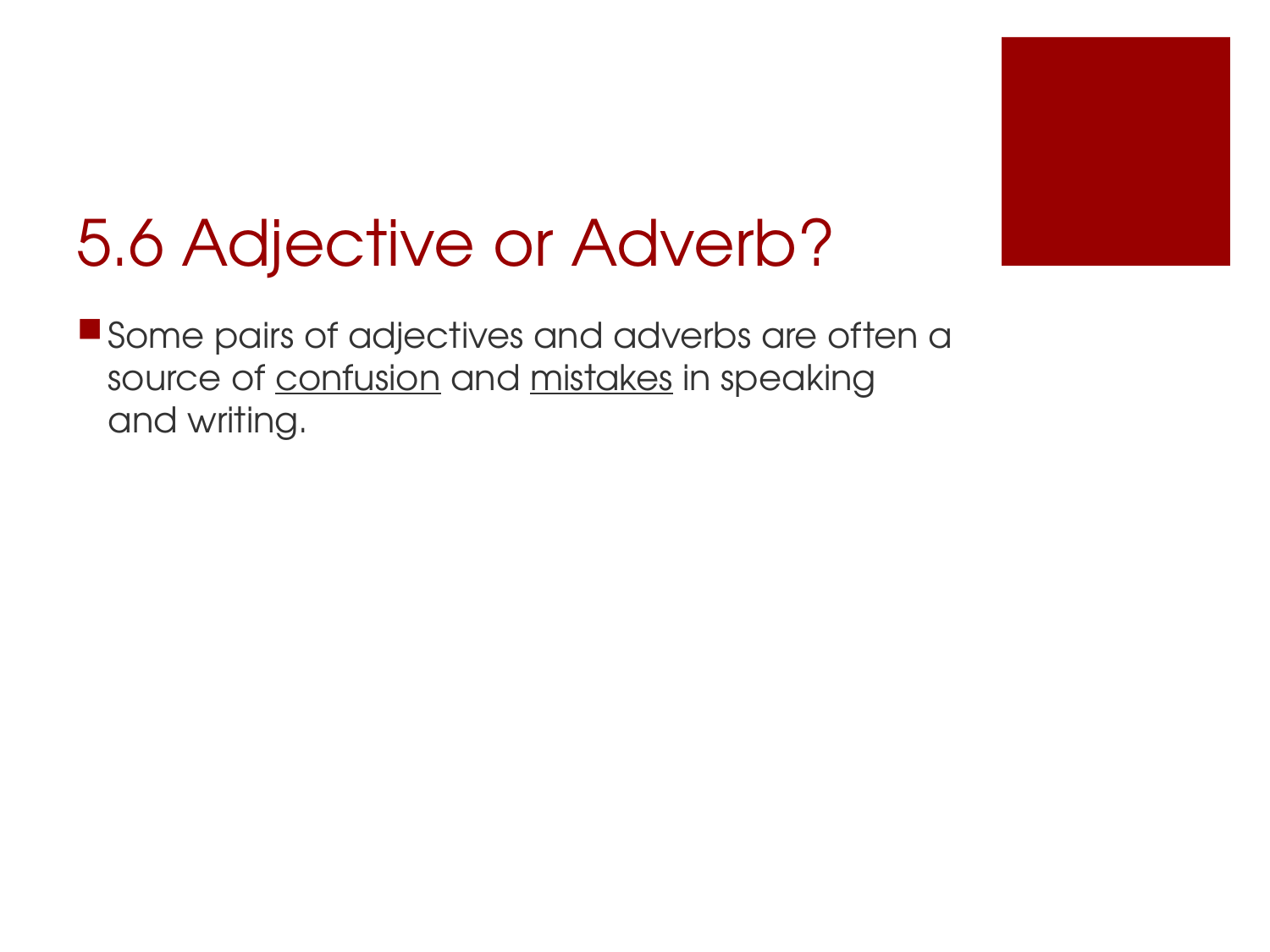

# 5.6 Adjective or Adverb?
Some pairs of adjectives and adverbs are often a source of confusion and mistakes in speaking and writing.